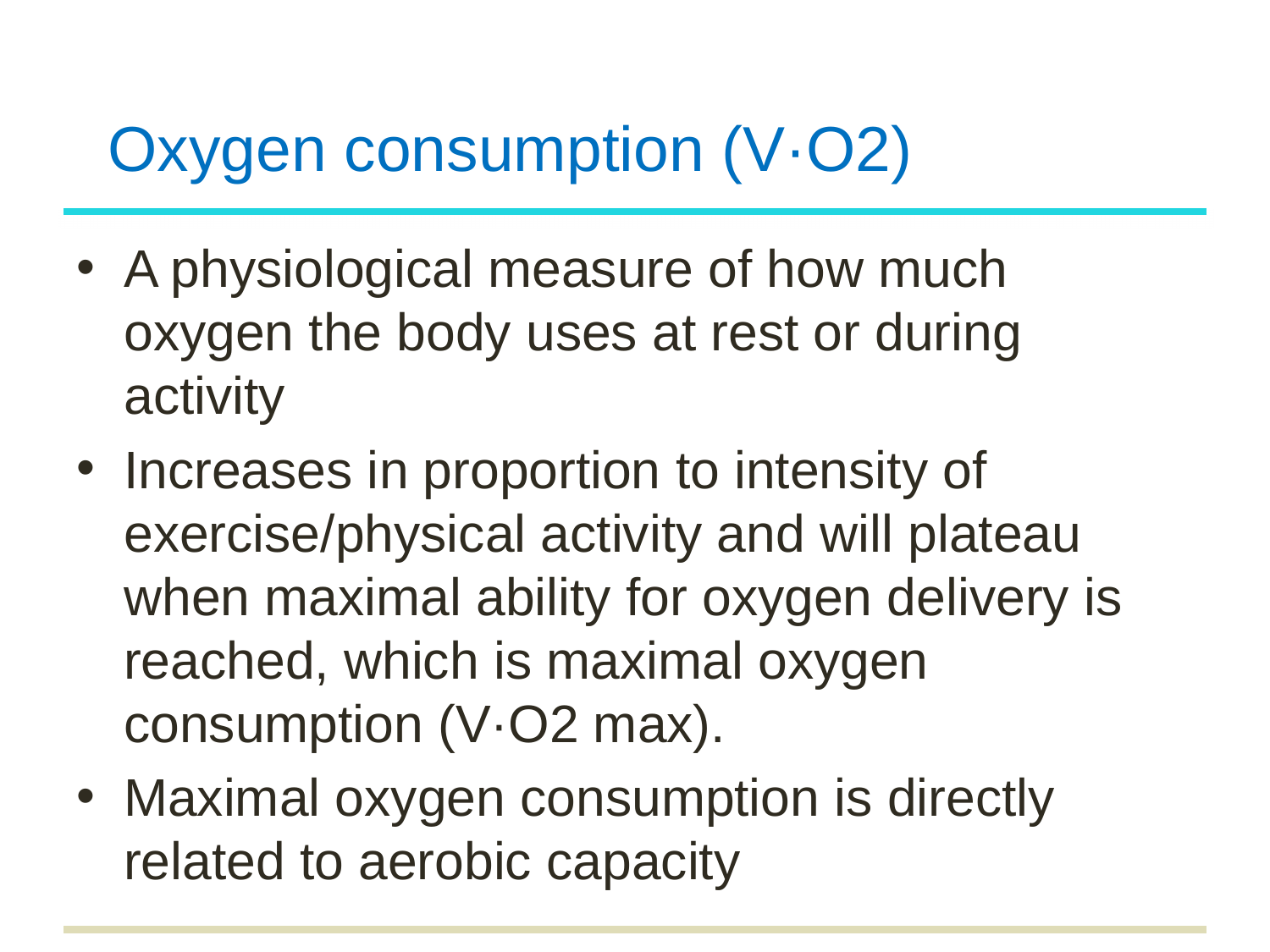

# Oxygen consumption (V·O2)
A physiological measure of how much oxygen the body uses at rest or during activity
Increases in proportion to intensity of exercise/physical activity and will plateau when maximal ability for oxygen delivery is reached, which is maximal oxygen consumption (V·O2 max).
Maximal oxygen consumption is directly related to aerobic capacity